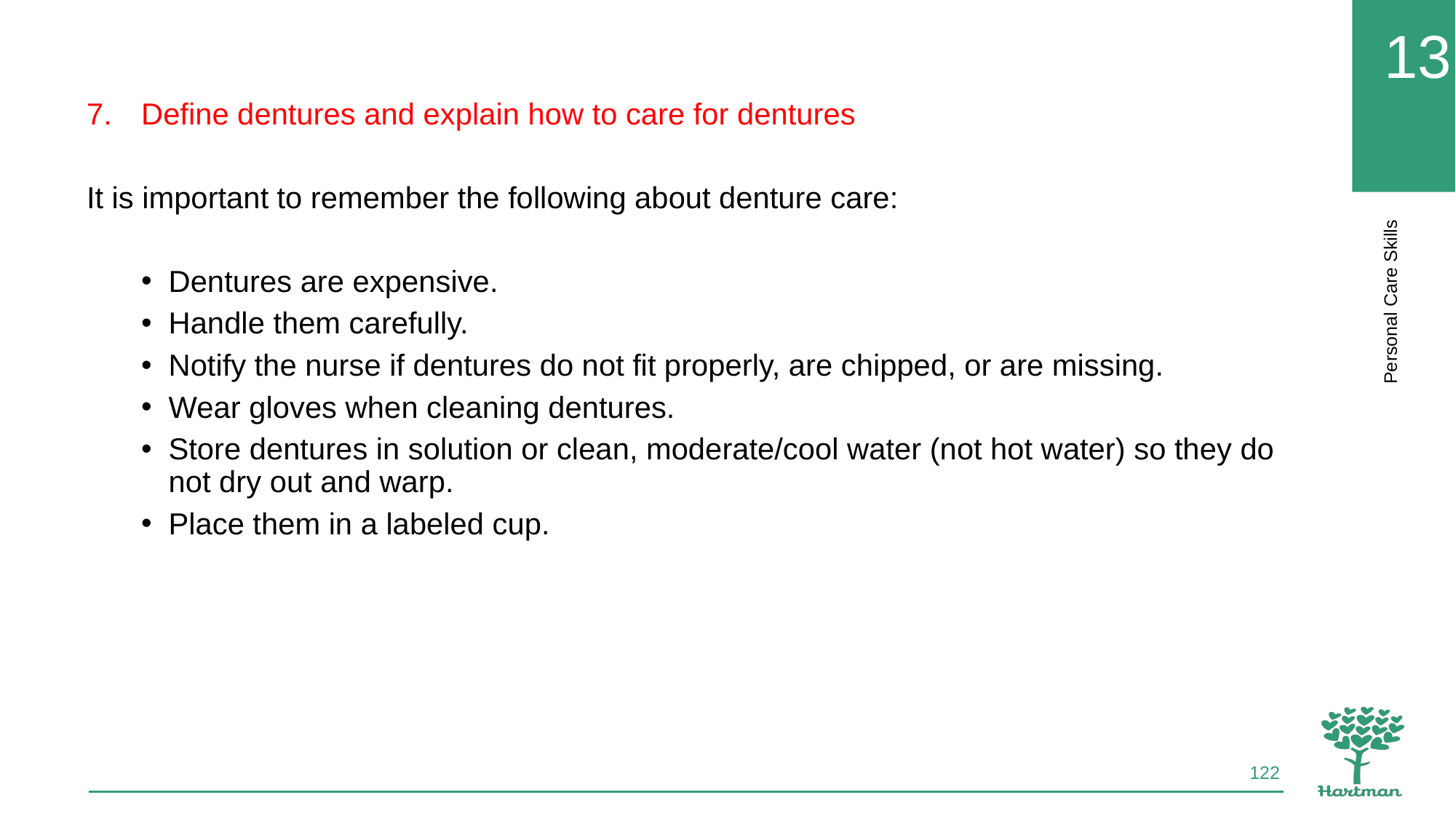

Define dentures and explain how to care for dentures

It is important to remember the following about denture care:

Dentures are expensive.
Handle them carefully.
Notify the nurse if dentures do not fit properly, are chipped, or are missing.
Wear gloves when cleaning dentures.
Store dentures in solution or clean, moderate/cool water (not hot water) so they do not dry out and warp.
Place them in a labeled cup.

122